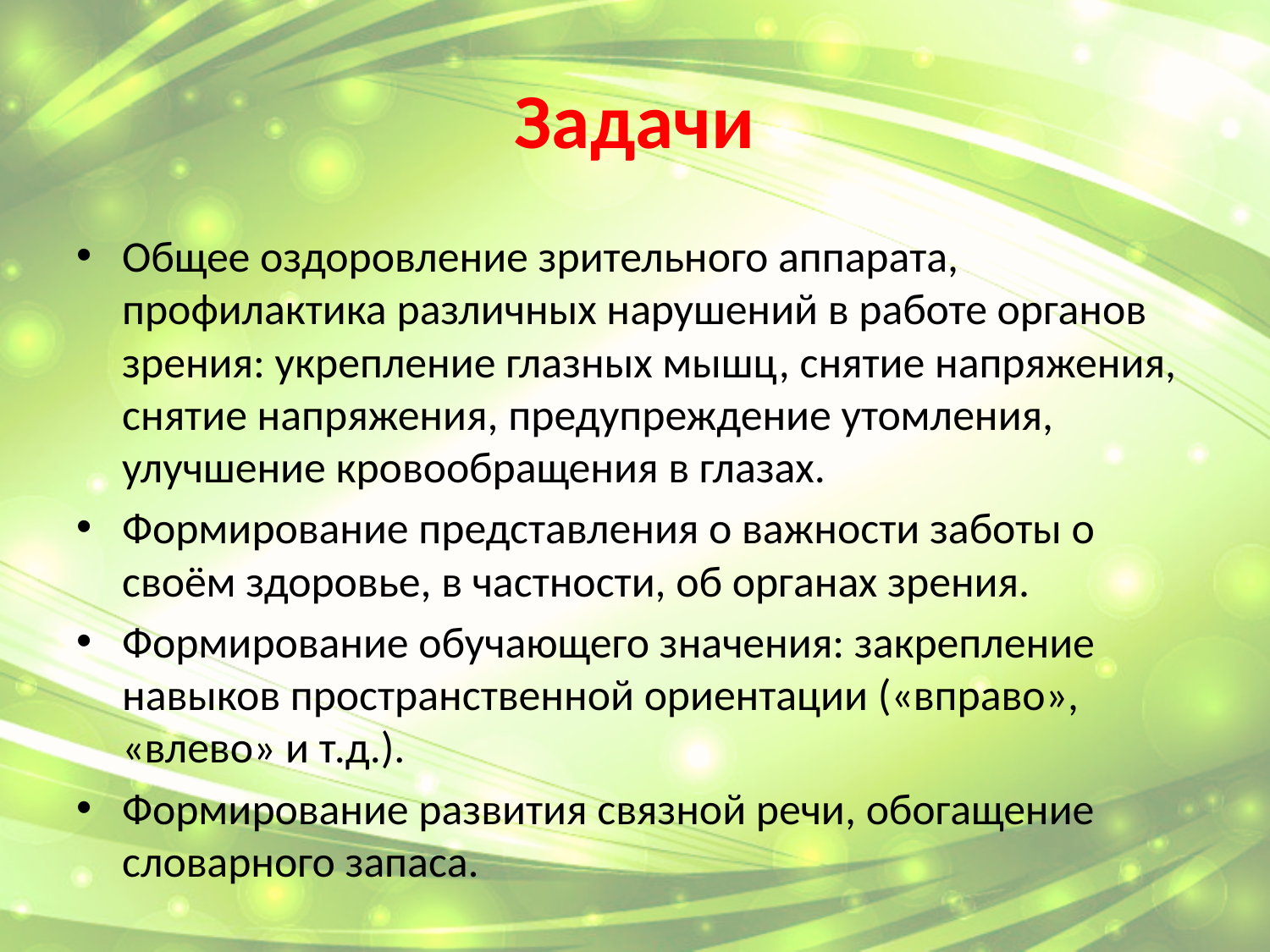

# Задачи
Общее оздоровление зрительного аппарата, профилактика различных нарушений в работе органов зрения: укрепление глазных мышц, снятие напряжения, снятие напряжения, предупреждение утомления, улучшение кровообращения в глазах.
Формирование представления о важности заботы о своём здоровье, в частности, об органах зрения.
Формирование обучающего значения: закрепление навыков пространственной ориентации («вправо», «влево» и т.д.).
Формирование развития связной речи, обогащение словарного запаса.